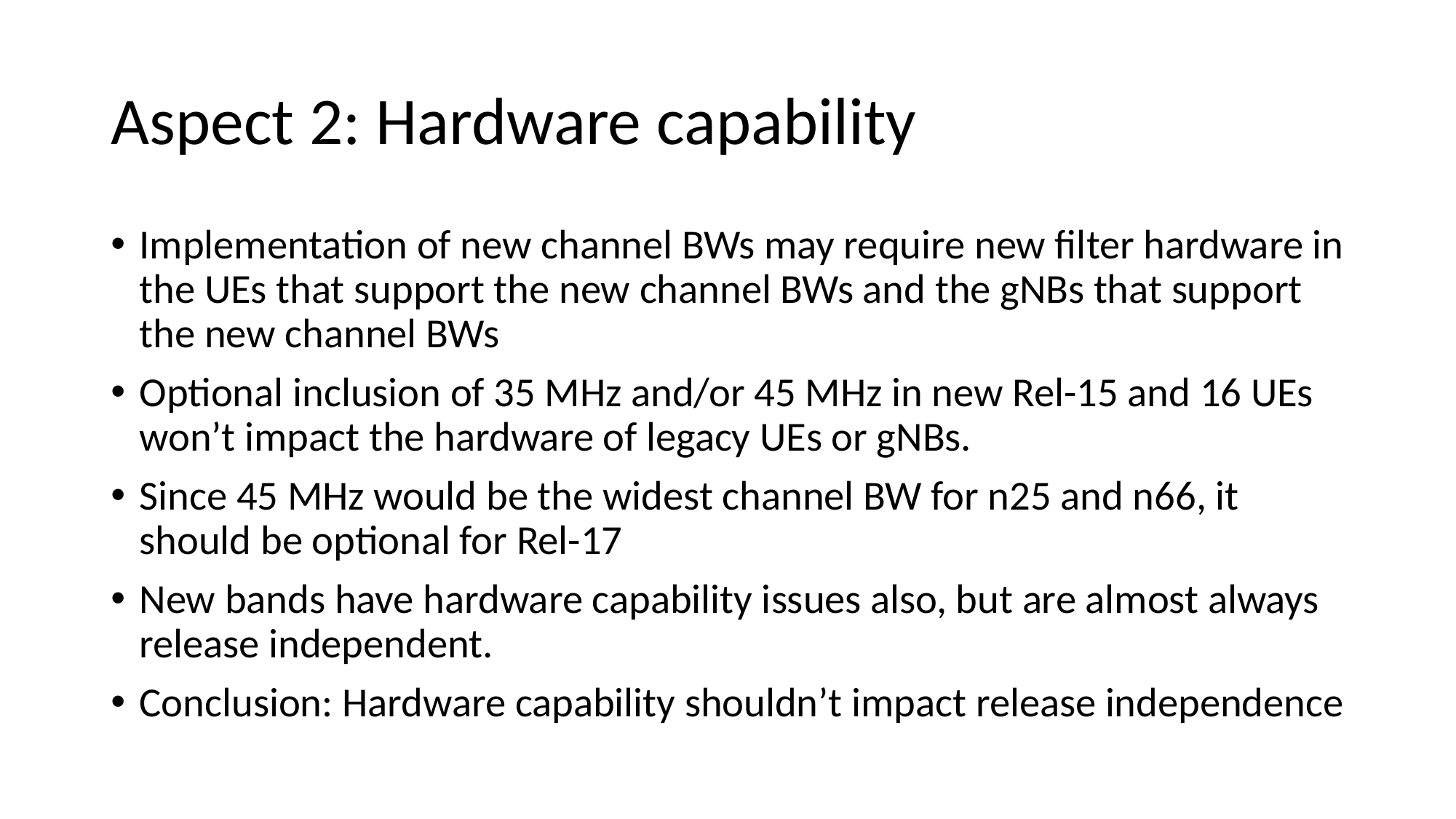

# Aspect 2: Hardware capability
Implementation of new channel BWs may require new filter hardware in the UEs that support the new channel BWs and the gNBs that support the new channel BWs
Optional inclusion of 35 MHz and/or 45 MHz in new Rel-15 and 16 UEs won’t impact the hardware of legacy UEs or gNBs.
Since 45 MHz would be the widest channel BW for n25 and n66, it should be optional for Rel-17
New bands have hardware capability issues also, but are almost always release independent.
Conclusion: Hardware capability shouldn’t impact release independence